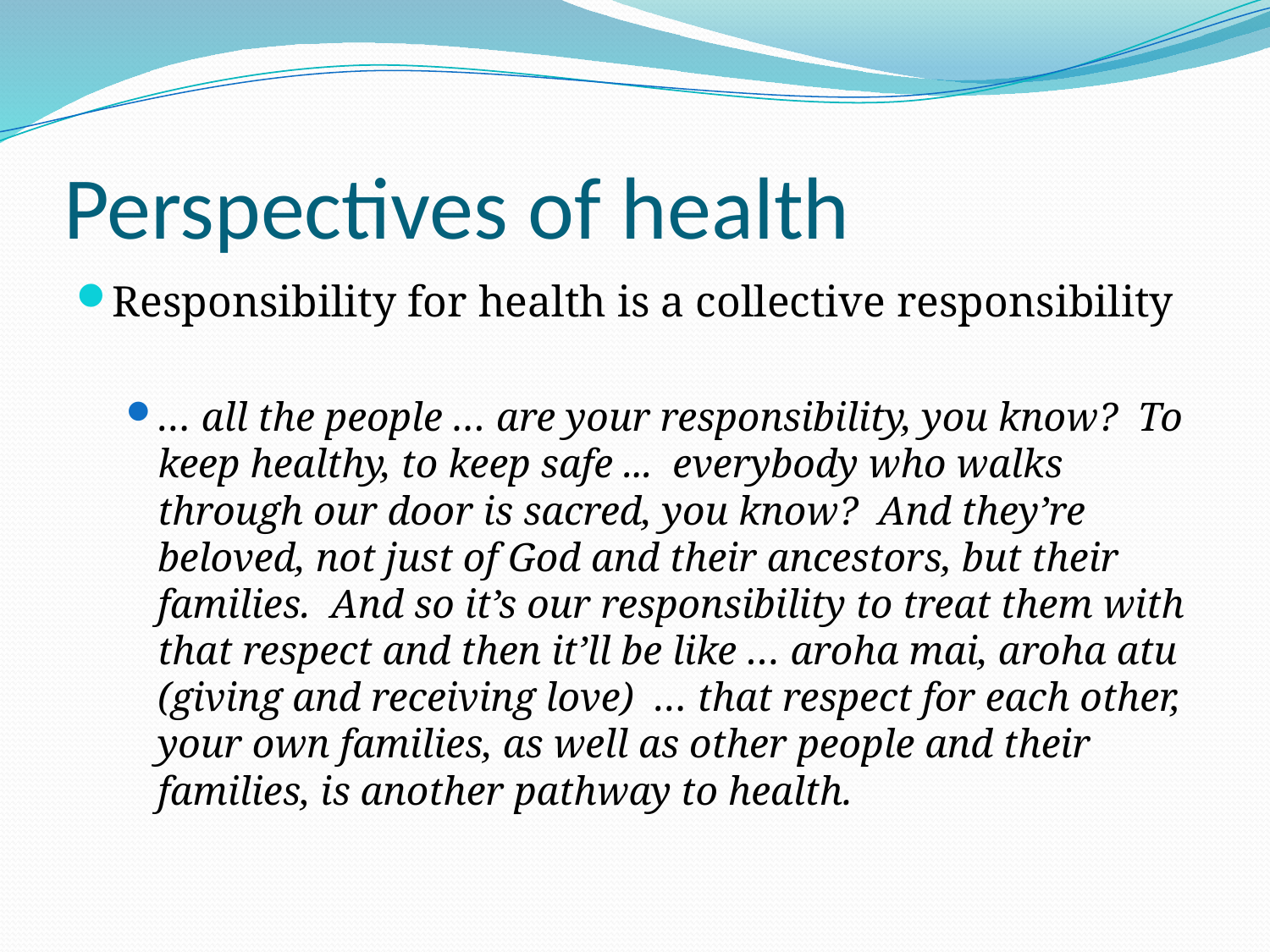

# Perspectives of health
Responsibility for health is a collective responsibility

… all the people … are your responsibility, you know?  To keep healthy, to keep safe ...  everybody who walks through our door is sacred, you know?  And they’re beloved, not just of God and their ancestors, but their families.  And so it’s our responsibility to treat them with that respect and then it’ll be like … aroha mai, aroha atu (giving and receiving love)  … that respect for each other, your own families, as well as other people and their families, is another pathway to health.